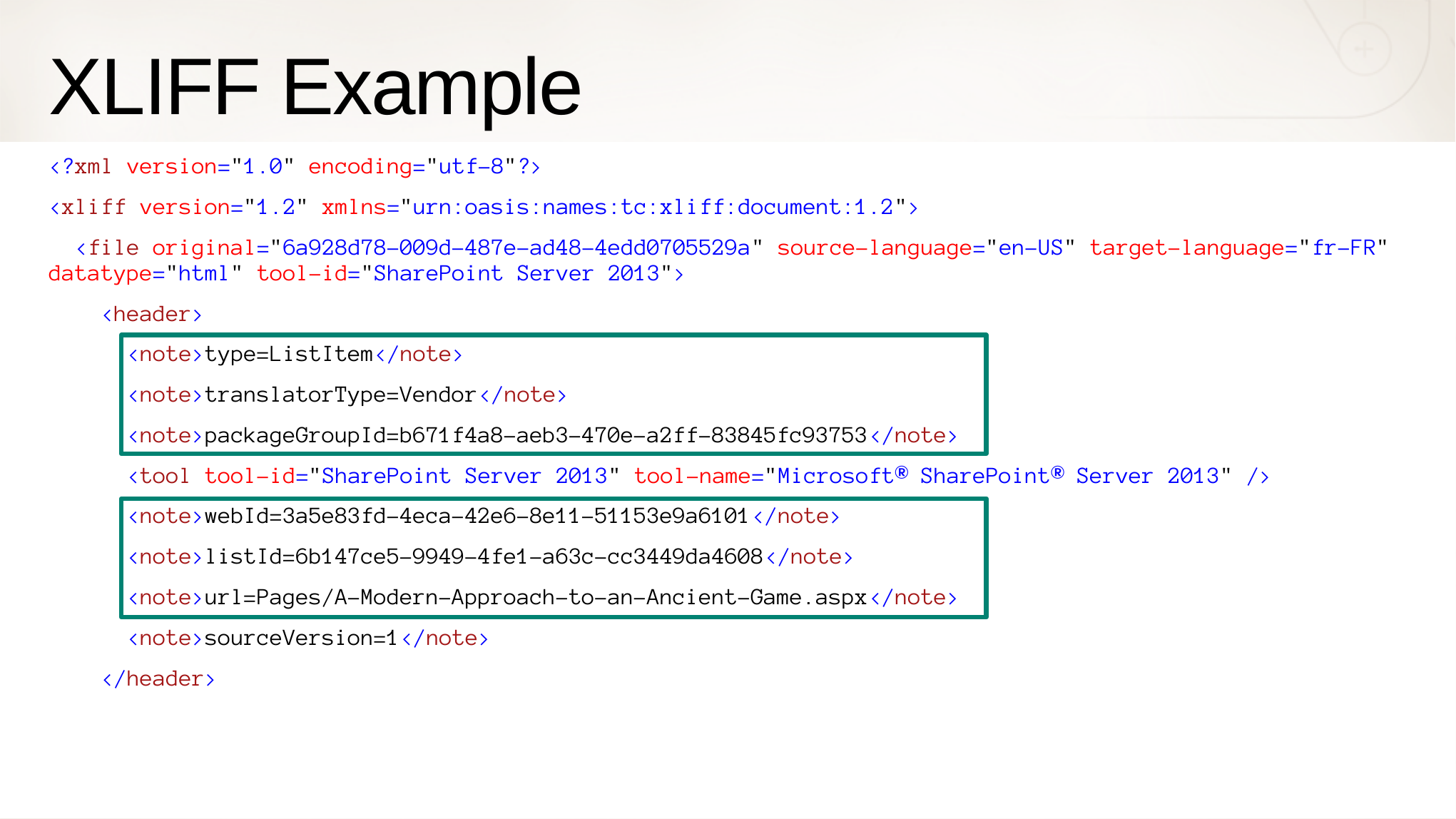

# XLIFF Example
<?xml version="1.0" encoding="utf-8"?>
<xliff version="1.2" xmlns="urn:oasis:names:tc:xliff:document:1.2">
  <file original="6a928d78-009d-487e-ad48-4edd0705529a" source-language="en-US" target-language="fr-FR" datatype="html" tool-id="SharePoint Server 2013">
    <header>
      <note>type=ListItem</note>
      <note>translatorType=Vendor</note>
      <note>packageGroupId=b671f4a8-aeb3-470e-a2ff-83845fc93753</note>
      <tool tool-id="SharePoint Server 2013" tool-name="Microsoft® SharePoint® Server 2013" />
      <note>webId=3a5e83fd-4eca-42e6-8e11-51153e9a6101</note>
      <note>listId=6b147ce5-9949-4fe1-a63c-cc3449da4608</note>
      <note>url=Pages/A-Modern-Approach-to-an-Ancient-Game.aspx</note>
      <note>sourceVersion=1</note>
    </header>